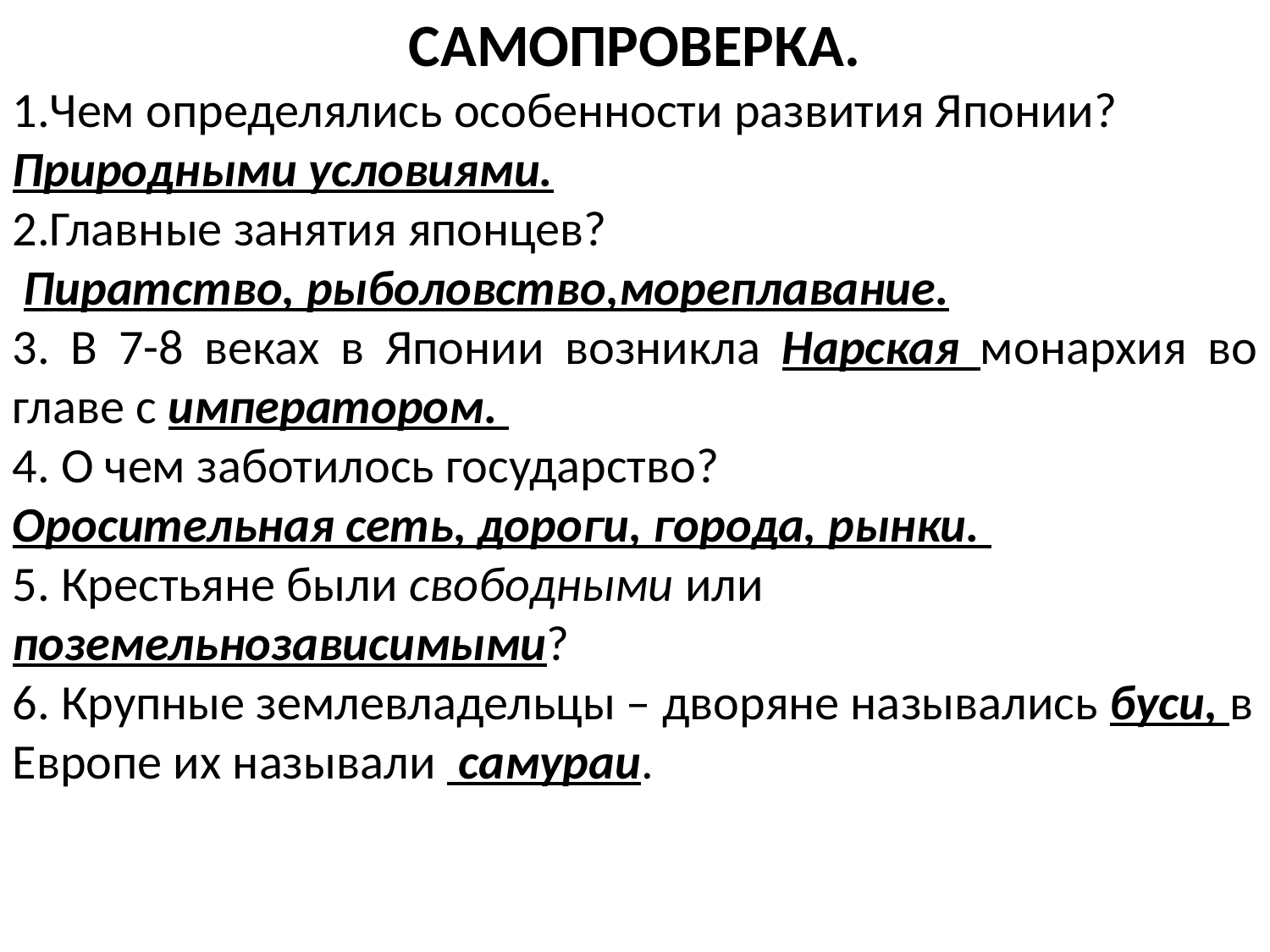

САМОПРОВЕРКА.
1.Чем определялись особенности развития Японии?
Природными условиями.
2.Главные занятия японцев?
 Пиратство, рыболовство,мореплавание.
3. В 7-8 веках в Японии возникла Нарская монархия во главе с императором.
4. О чем заботилось государство?
Оросительная сеть, дороги, города, рынки.
5. Крестьяне были свободными или поземельнозависимыми?
6. Крупные землевладельцы – дворяне назывались буси, в Европе их называли  самураи.